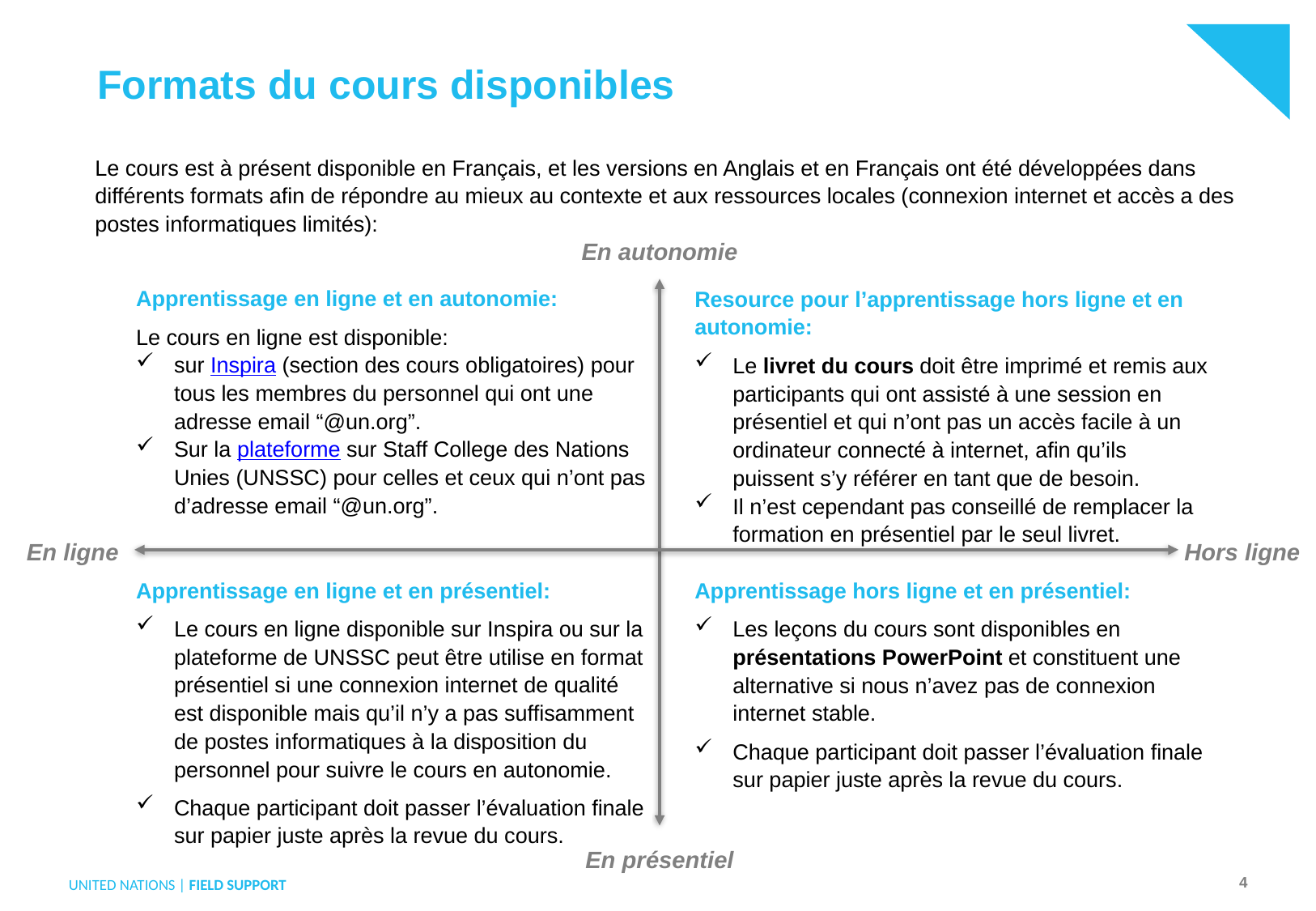

Formats du cours disponibles
Le cours est à présent disponible en Français, et les versions en Anglais et en Français ont été développées dans différents formats afin de répondre au mieux au contexte et aux ressources locales (connexion internet et accès a des postes informatiques limités):
En autonomie
Apprentissage en ligne et en autonomie:
Le cours en ligne est disponible:
sur Inspira (section des cours obligatoires) pour tous les membres du personnel qui ont une adresse email “@un.org”.
Sur la plateforme sur Staff College des Nations Unies (UNSSC) pour celles et ceux qui n’ont pas d’adresse email “@un.org”.
Resource pour l’apprentissage hors ligne et en autonomie:
Le livret du cours doit être imprimé et remis aux participants qui ont assisté à une session en présentiel et qui n’ont pas un accès facile à un ordinateur connecté à internet, afin qu’ils puissent s’y référer en tant que de besoin.
Il n’est cependant pas conseillé de remplacer la formation en présentiel par le seul livret.
En ligne
Hors ligne
Apprentissage en ligne et en présentiel:
Le cours en ligne disponible sur Inspira ou sur la plateforme de UNSSC peut être utilise en format présentiel si une connexion internet de qualité est disponible mais qu’il n’y a pas suffisamment de postes informatiques à la disposition du personnel pour suivre le cours en autonomie.
Chaque participant doit passer l’évaluation finale  sur papier juste après la revue du cours.
Apprentissage hors ligne et en présentiel:
Les leçons du cours sont disponibles en présentations PowerPoint et constituent une alternative si nous n’avez pas de connexion internet stable.
Chaque participant doit passer l’évaluation finale  sur papier juste après la revue du cours.

En présentiel
4